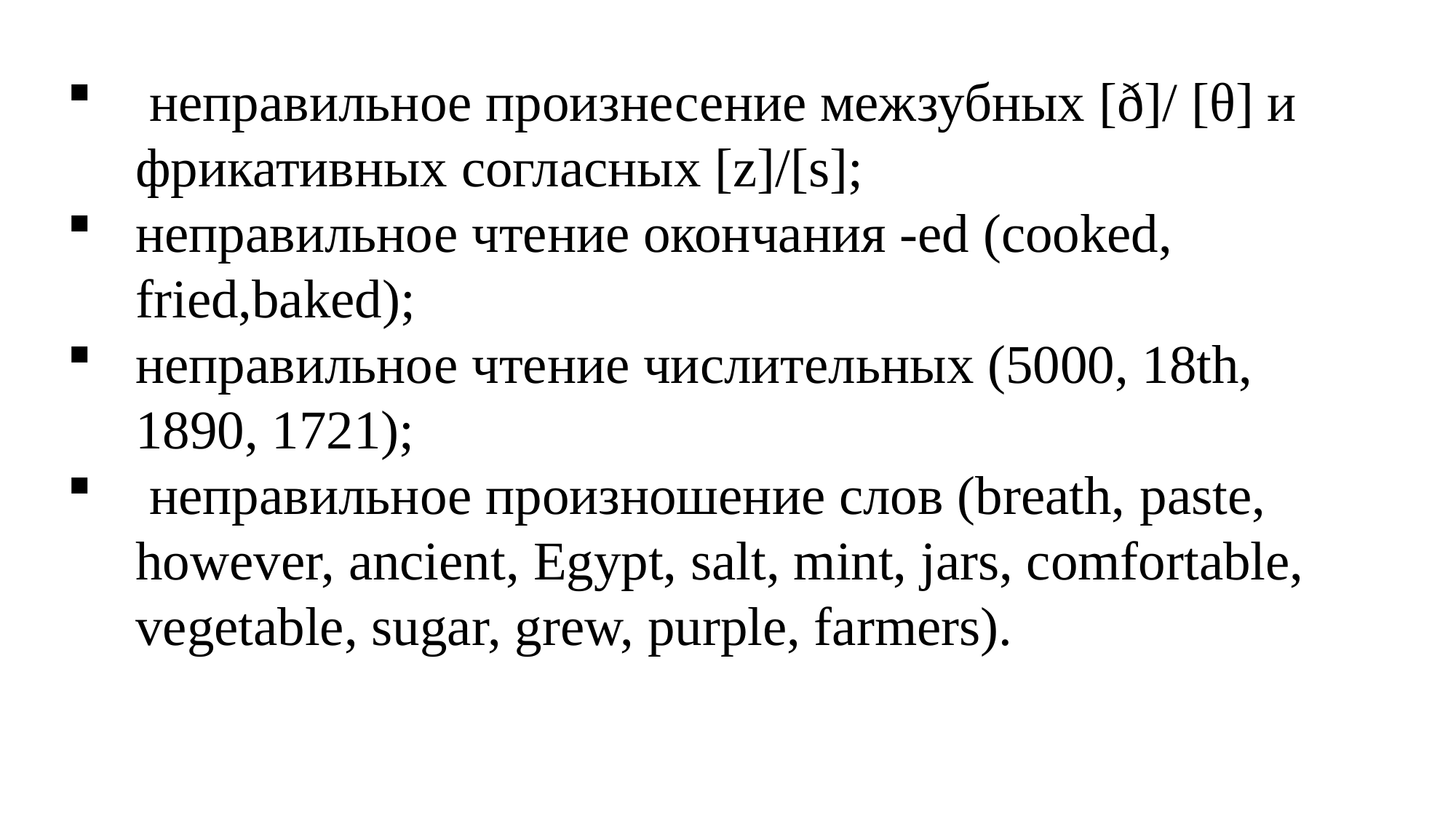

неправильное произнесение межзубных [ð]/ [θ] и фрикативных согласных [z]/[s];
неправильное чтение окончания -ed (cooked, fried,baked);
неправильное чтение числительных (5000, 18th, 1890, 1721);
 неправильное произношение слов (breath, paste, however, ancient, Egypt, salt, mint, jars, comfortable, vegetable, sugar, grew, purple, farmers).